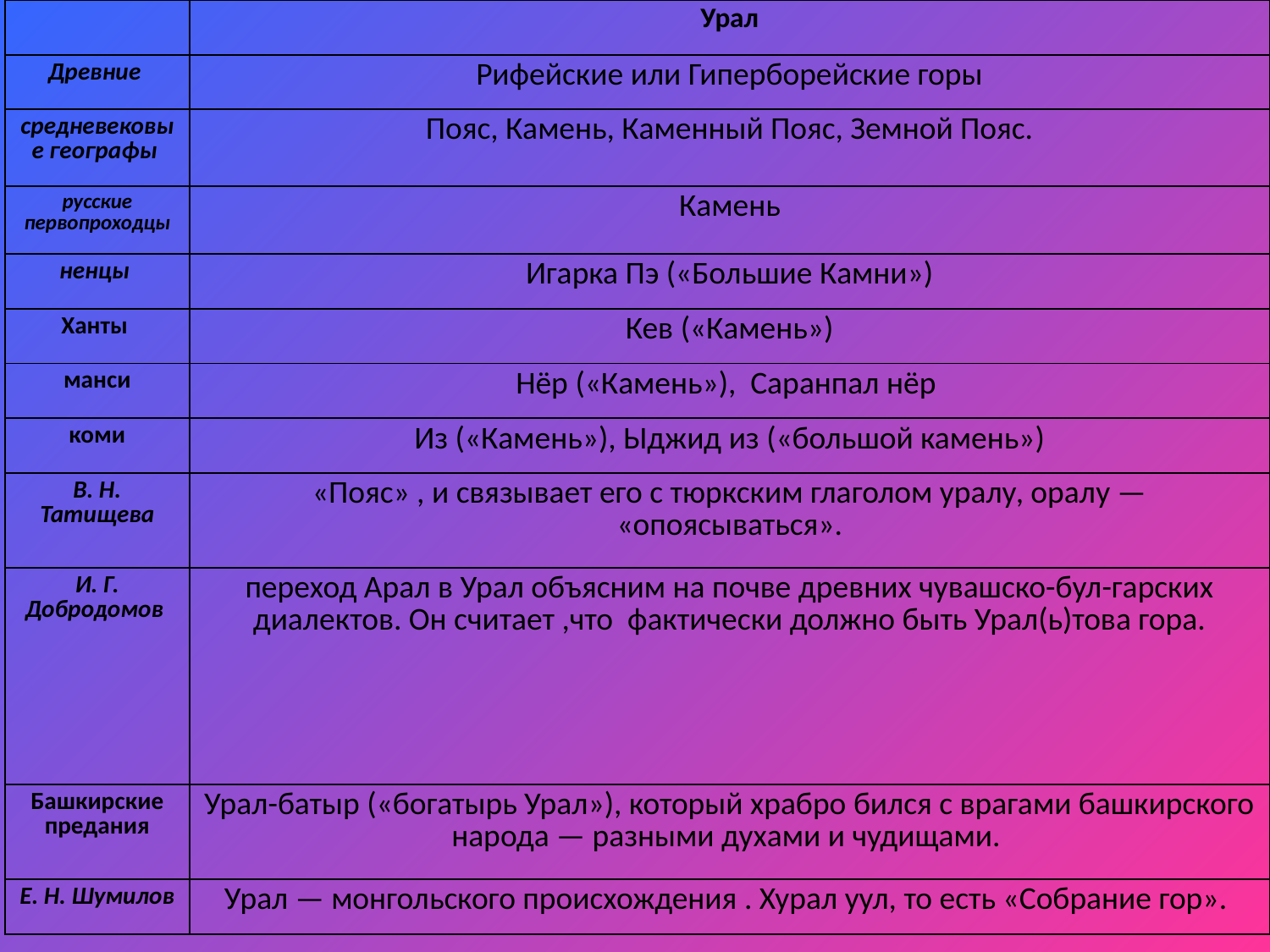

|  | Урал |
| --- | --- |
| Древние | Рифейские или Гиперборейские горы |
| средневековые географы | Пояс, Камень, Каменный Пояс, Земной Пояс. |
| русские первопроходцы | Камень |
| ненцы | Игарка Пэ («Большие Камни») |
| Ханты | Кев («Камень») |
| манси | Нёр («Камень»), Саранпал нёр |
| коми | Из («Камень»), Ыджид из («большой камень») |
| В. Н. Татищева | «Пояс» , и связывает его с тюркским глаголом уралу, оралу — «опоясываться». |
| И. Г. Добродомов | переход Арал в Урал объясним на почве древних чувашско-бул-гарских диалектов. Он считает ,что фактически должно быть Урал(ь)това гора. |
| Башкирские предания | Урал-батыр («богатырь Урал»), который храбро бился с врагами башкирского народа — разными духами и чудищами. |
| Е. Н. Шумилов | Урал — монгольского происхождения . Хурал уул, то есть «Собрание гор». |